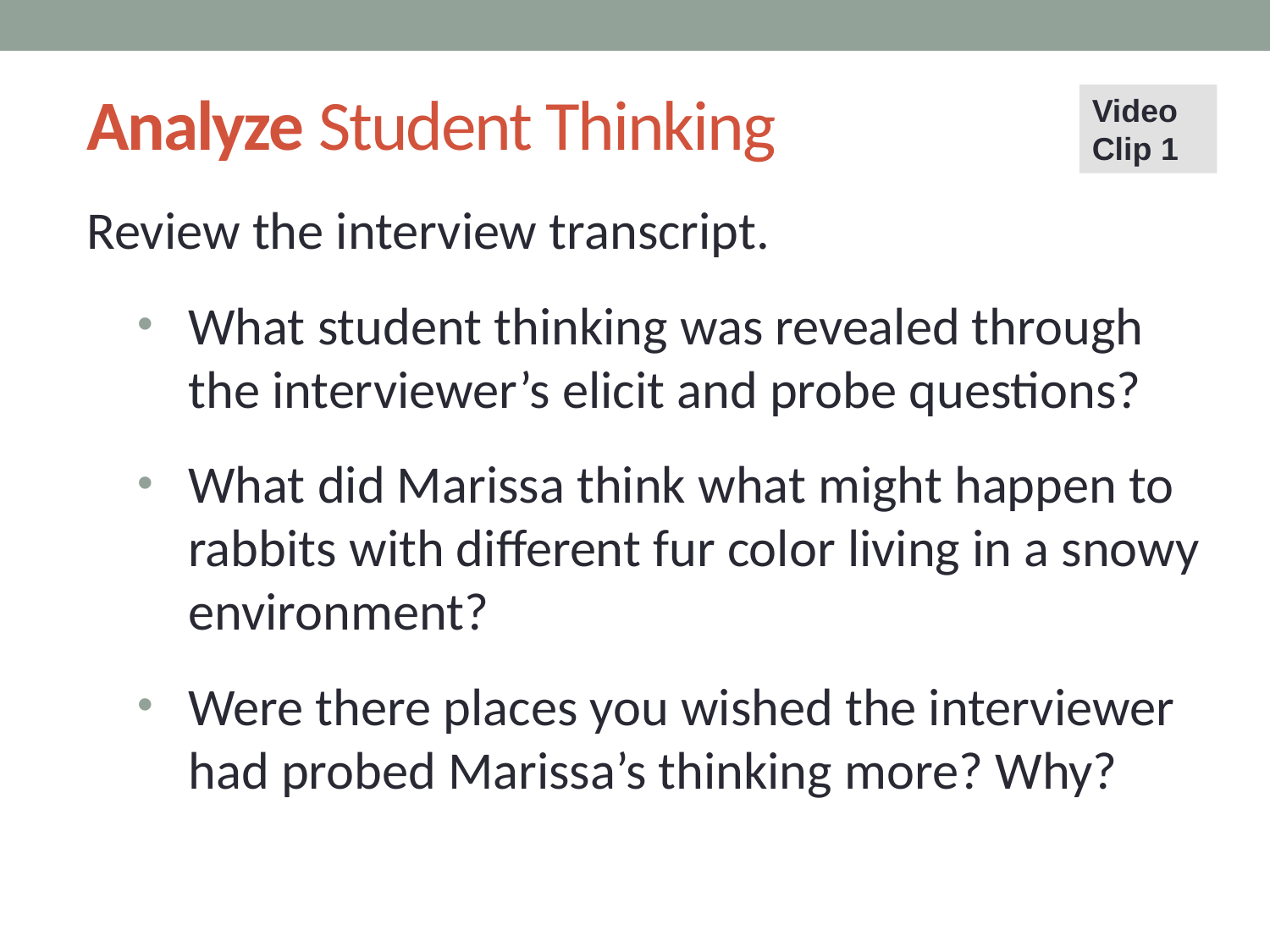

# Analyze Student Thinking
Video Clip 1
Review the interview transcript.
What student thinking was revealed through the interviewer’s elicit and probe questions?
What did Marissa think what might happen to rabbits with different fur color living in a snowy environment?
Were there places you wished the interviewer had probed Marissa’s thinking more? Why?